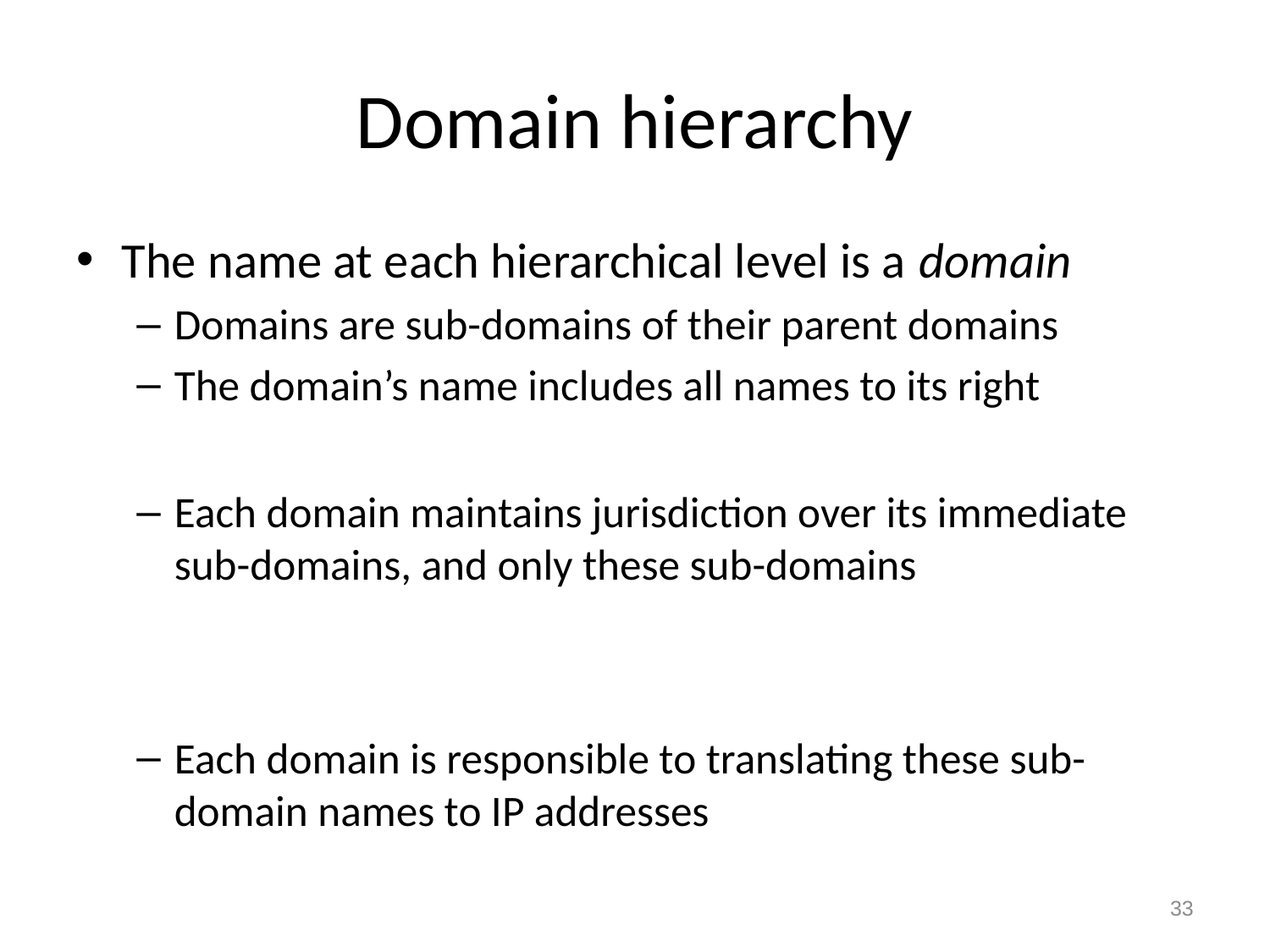

# Domain hierarchy
The name at each hierarchical level is a domain
Domains are sub-domains of their parent domains
The domain’s name includes all names to its right

Each domain maintains jurisdiction over its immediate sub-domains, and only these sub-domains

Each domain is responsible to translating these sub-domain names to IP addresses

33